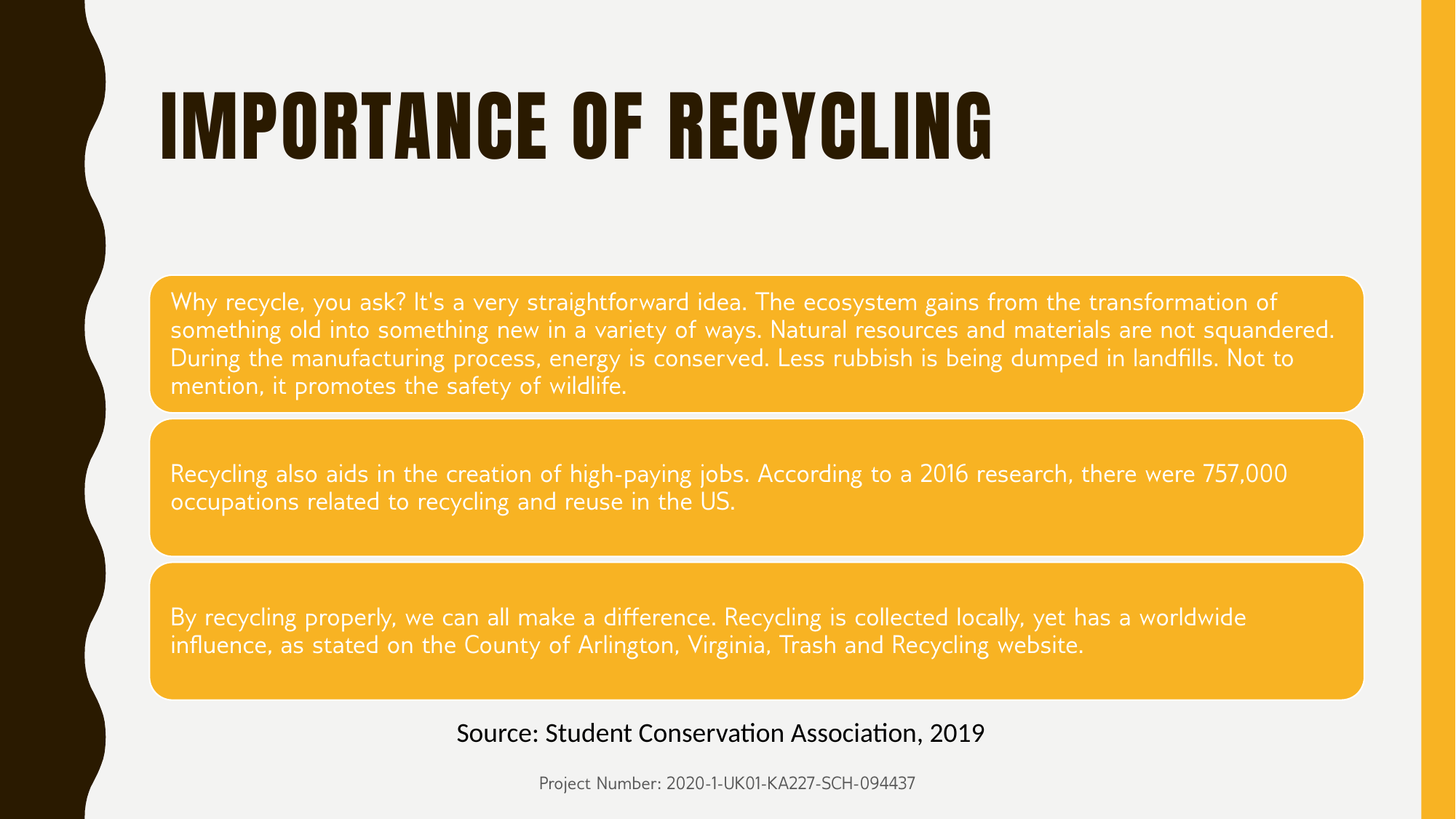

# IMPORTANCE OF RECYCLING
Why recycle, you ask? It's a very straightforward idea. The ecosystem gains from the transformation of something old into something new in a variety of ways. Natural resources and materials are not squandered. During the manufacturing process, energy is conserved. Less rubbish is being dumped in landfills. Not to mention, it promotes the safety of wildlife.
Recycling also aids in the creation of high-paying jobs. According to a 2016 research, there were 757,000 occupations related to recycling and reuse in the US.
By recycling properly, we can all make a difference. Recycling is collected locally, yet has a worldwide influence, as stated on the County of Arlington, Virginia, Trash and Recycling website.
Source: Student Conservation Association, 2019
Project Number: 2020-1-UK01-KA227-SCH-094437